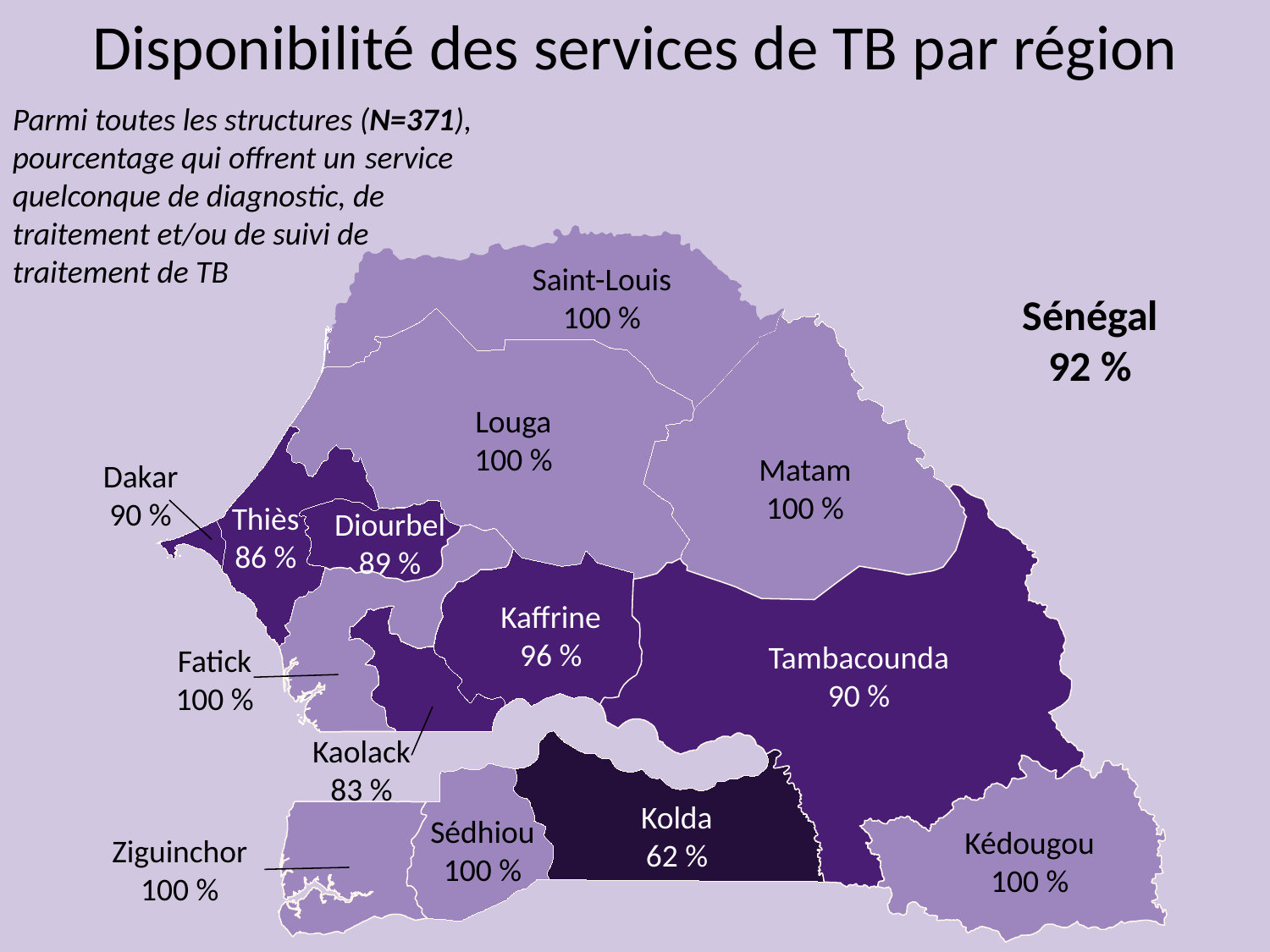

Disponibilité des services de TB par région
Parmi toutes les structures (N=371), pourcentage qui offrent un service quelconque de diagnostic, de traitement et/ou de suivi de traitement de TB

Saint-Louis
100 %
Sénégal
92 %
Louga
100 %
Matam
100 %
Dakar
90 %
Thiès
86 %
Diourbel
89 %
Kaffrine
96 %
Tambacounda
90 %
Fatick
100 %
Kaolack
83 %
Kolda
62 %
Sédhiou
100 %
Kédougou
100 %
Ziguinchor
100 %